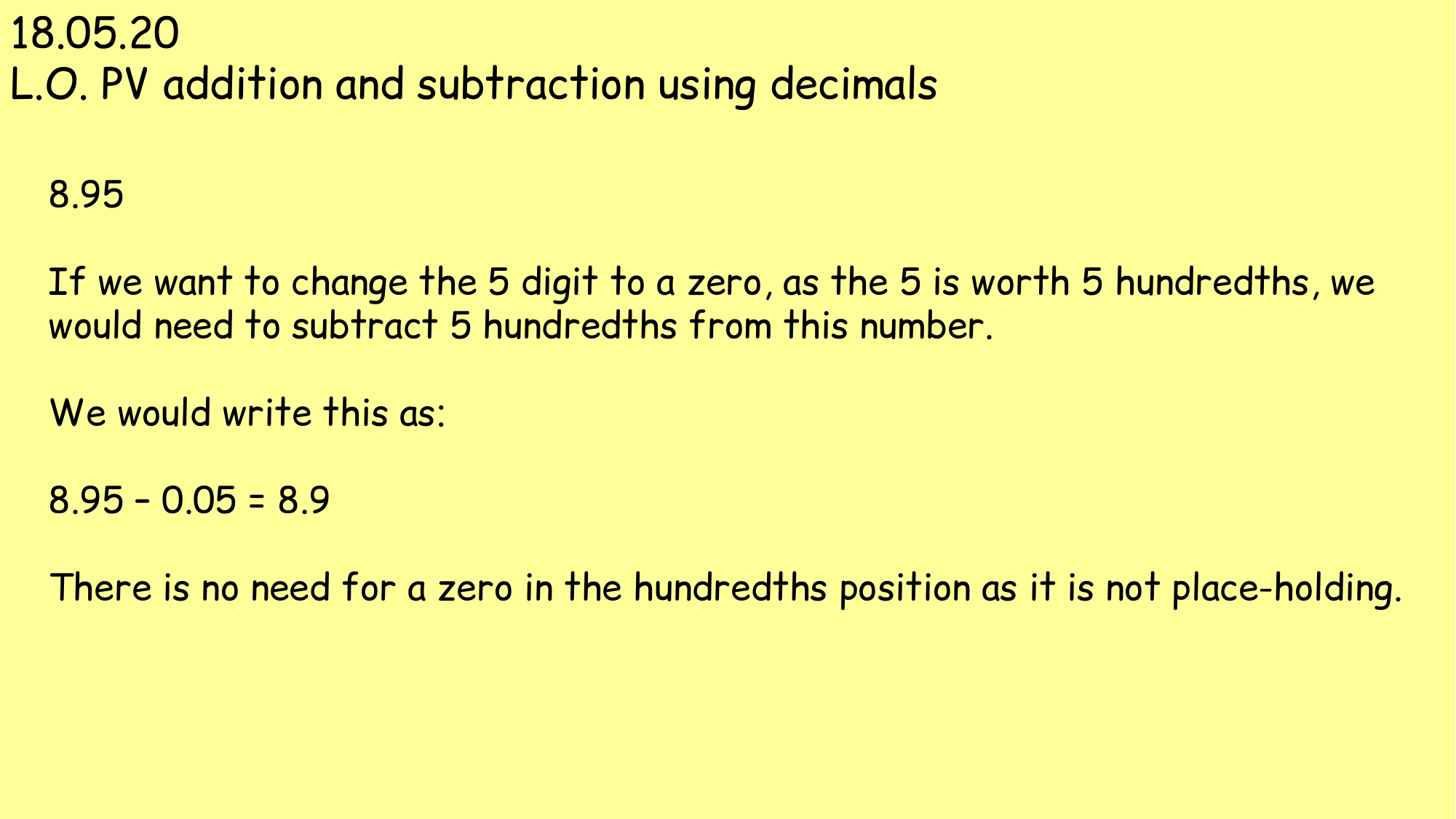

18.05.20
L.O. PV addition and subtraction using decimals
8.95

If we want to change the 5 digit to a zero, as the 5 is worth 5 hundredths, we would need to subtract 5 hundredths from this number.

We would write this as:

8.95 – 0.05 = 8.9

There is no need for a zero in the hundredths position as it is not place-holding.